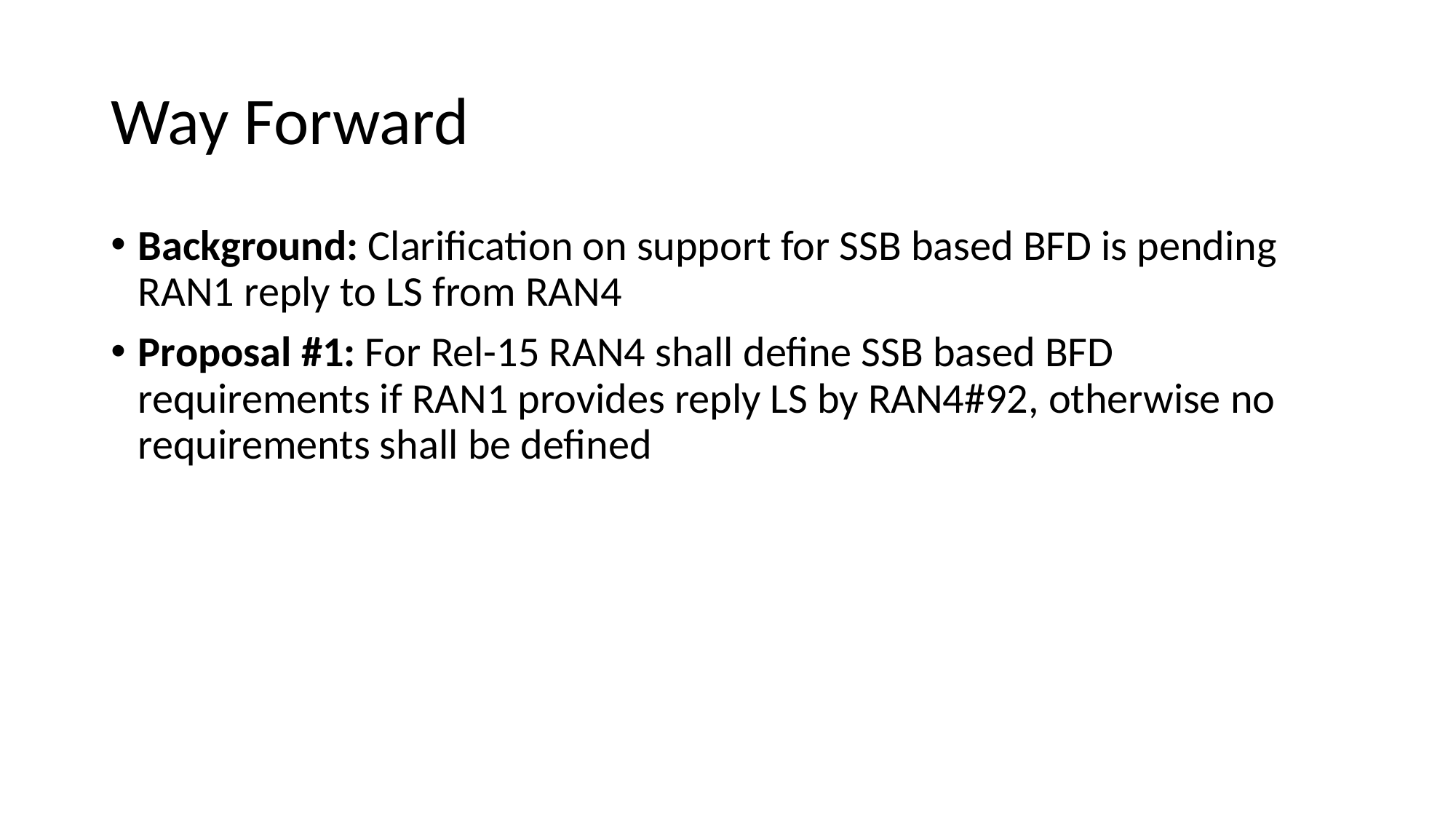

# Way Forward
Background: Clarification on support for SSB based BFD is pending RAN1 reply to LS from RAN4
Proposal #1: For Rel-15 RAN4 shall define SSB based BFD requirements if RAN1 provides reply LS by RAN4#92, otherwise no requirements shall be defined